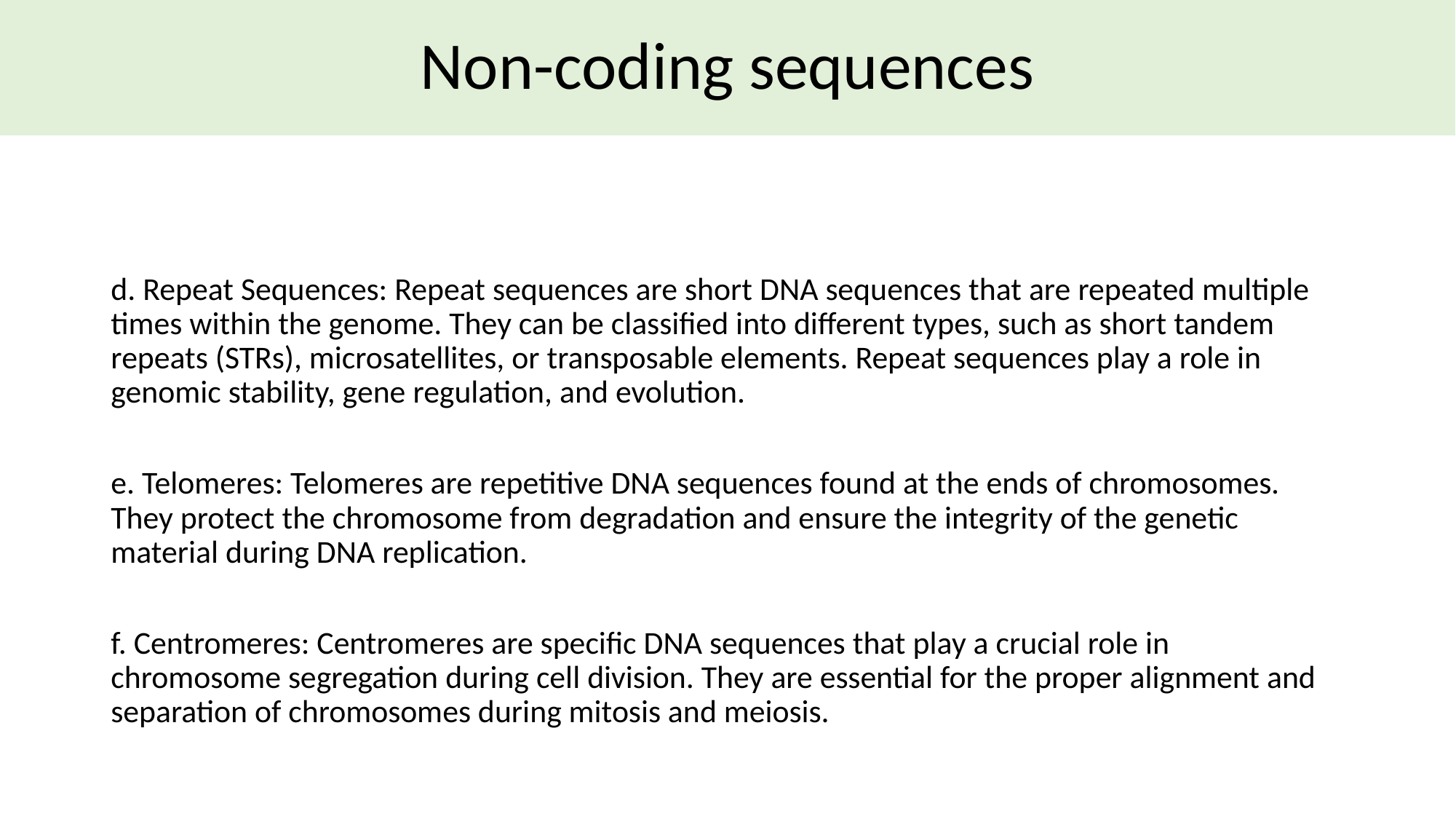

# Non-coding sequences

d. Repeat Sequences: Repeat sequences are short DNA sequences that are repeated multiple times within the genome. They can be classified into different types, such as short tandem repeats (STRs), microsatellites, or transposable elements. Repeat sequences play a role in genomic stability, gene regulation, and evolution.

e. Telomeres: Telomeres are repetitive DNA sequences found at the ends of chromosomes. They protect the chromosome from degradation and ensure the integrity of the genetic material during DNA replication.

f. Centromeres: Centromeres are specific DNA sequences that play a crucial role in chromosome segregation during cell division. They are essential for the proper alignment and separation of chromosomes during mitosis and meiosis.